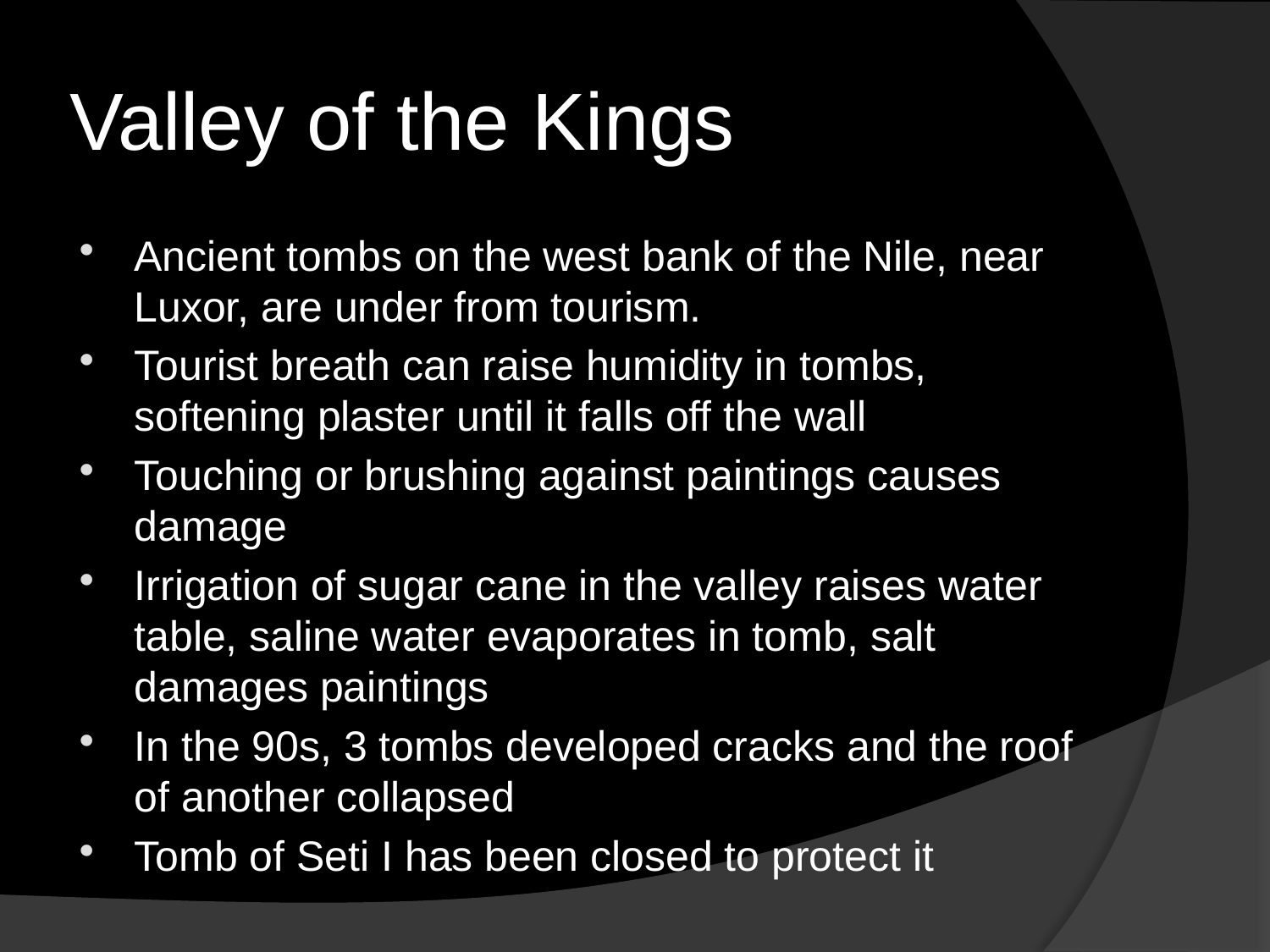

# Valley of the Kings
Ancient tombs on the west bank of the Nile, near Luxor, are under from tourism.
Tourist breath can raise humidity in tombs, softening plaster until it falls off the wall
Touching or brushing against paintings causes damage
Irrigation of sugar cane in the valley raises water table, saline water evaporates in tomb, salt damages paintings
In the 90s, 3 tombs developed cracks and the roof of another collapsed
Tomb of Seti I has been closed to protect it